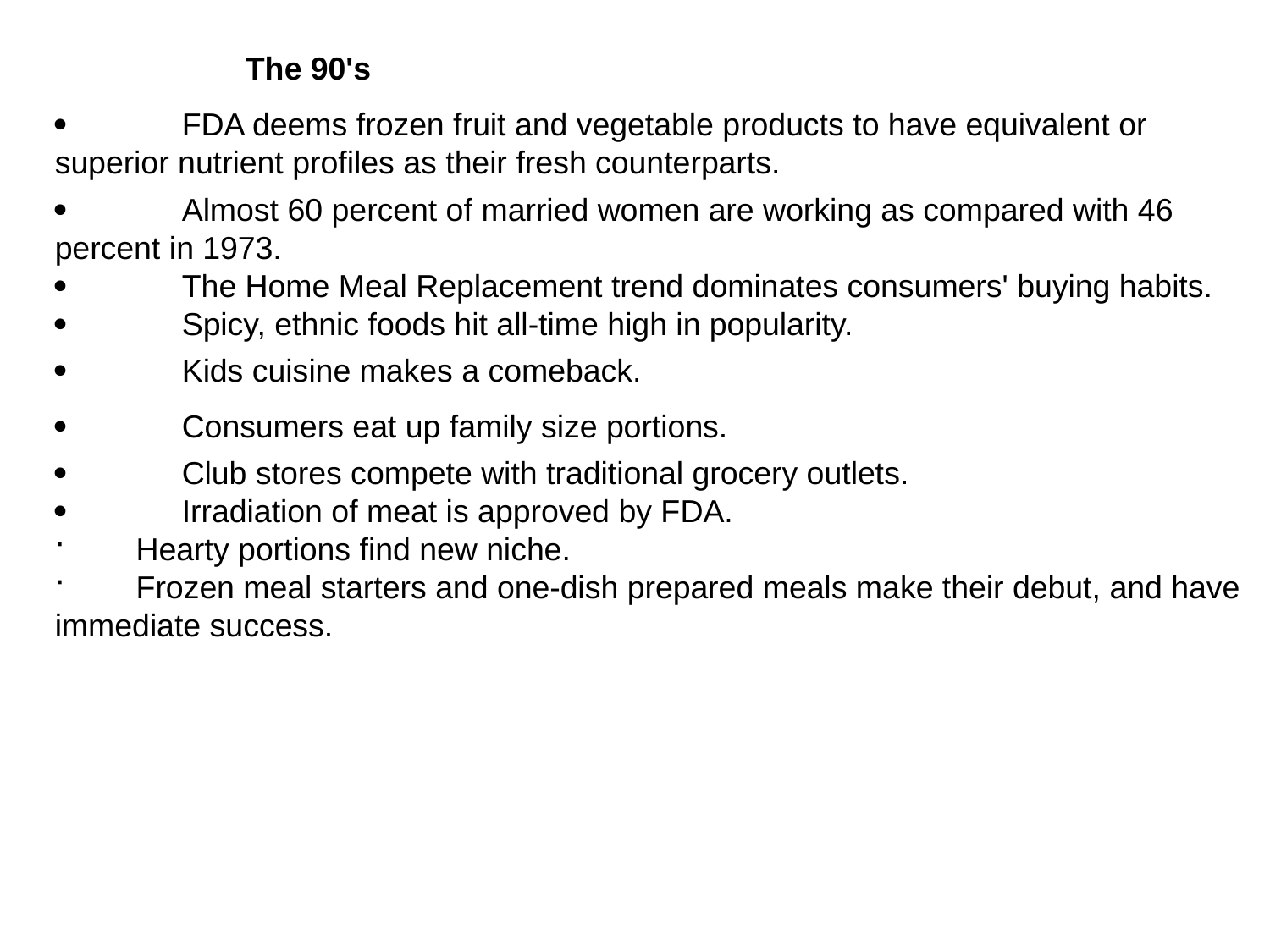

The 90's
•	FDA deems frozen fruit and vegetable products to have equivalent or superior nutrient profiles as their fresh counterparts.
•	Almost 60 percent of married women are working as compared with 46 percent in 1973.
•	The Home Meal Replacement trend dominates consumers' buying habits.
•	Spicy, ethnic foods hit all-time high in popularity.
•	Kids cuisine makes a comeback.
•	Consumers eat up family size portions.
•	Club stores compete with traditional grocery outlets.
•	Irradiation of meat is approved by FDA.
        Hearty portions find new niche.
        Frozen meal starters and one-dish prepared meals make their debut, and have immediate success.